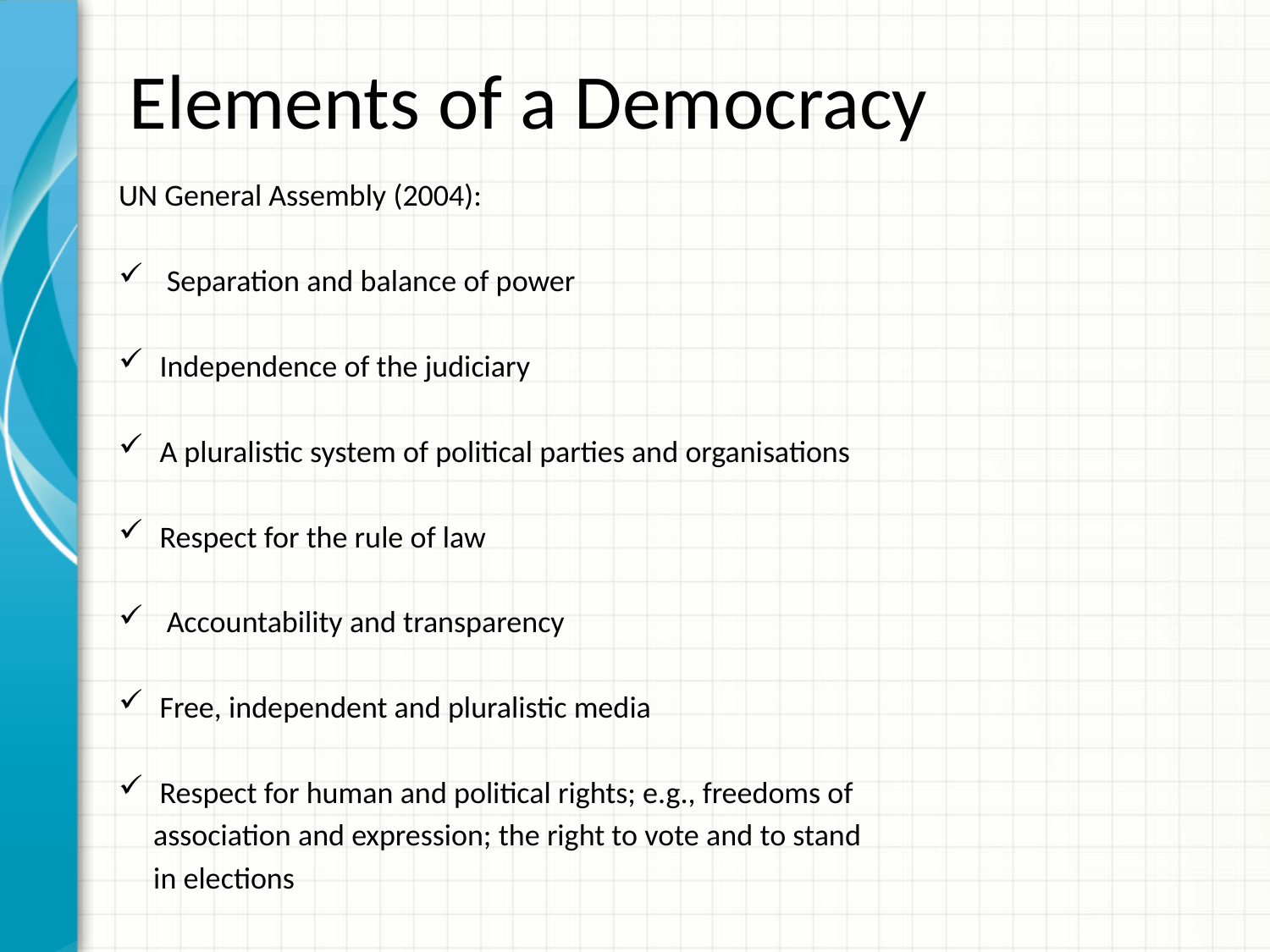

# Elements of a Democracy
UN General Assembly (2004):

 Separation and balance of power

Independence of the judiciary

A pluralistic system of political parties and organisations

Respect for the rule of law

 Accountability and transparency

Free, independent and pluralistic media

Respect for human and political rights; e.g., freedoms of
     association and expression; the right to vote and to stand
     in elections